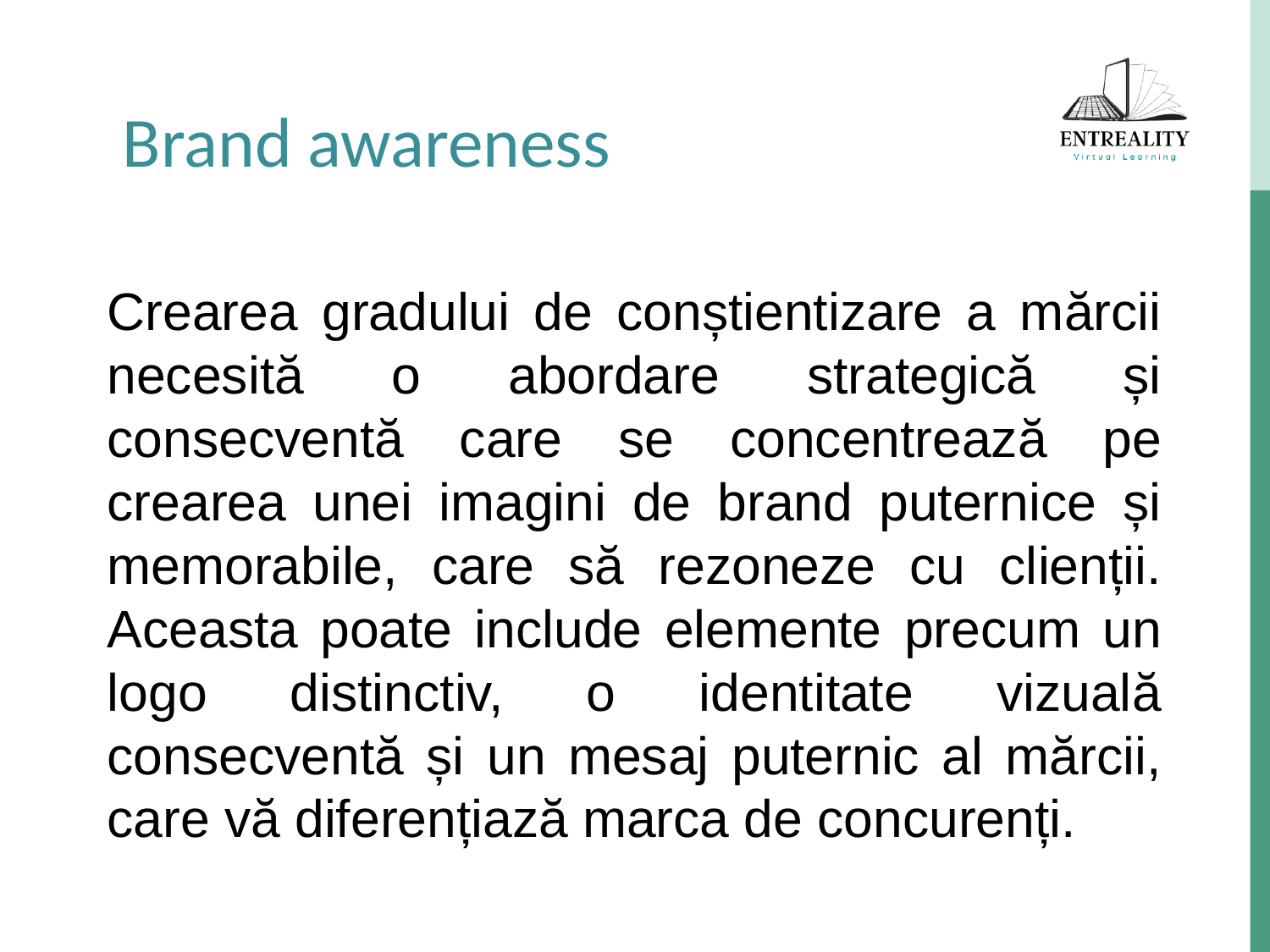

Brand awareness
Crearea gradului de conștientizare a mărcii necesită o abordare strategică și consecventă care se concentrează pe crearea unei imagini de brand puternice și memorabile, care să rezoneze cu clienții. Aceasta poate include elemente precum un logo distinctiv, o identitate vizuală consecventă și un mesaj puternic al mărcii, care vă diferențiază marca de concurenți.